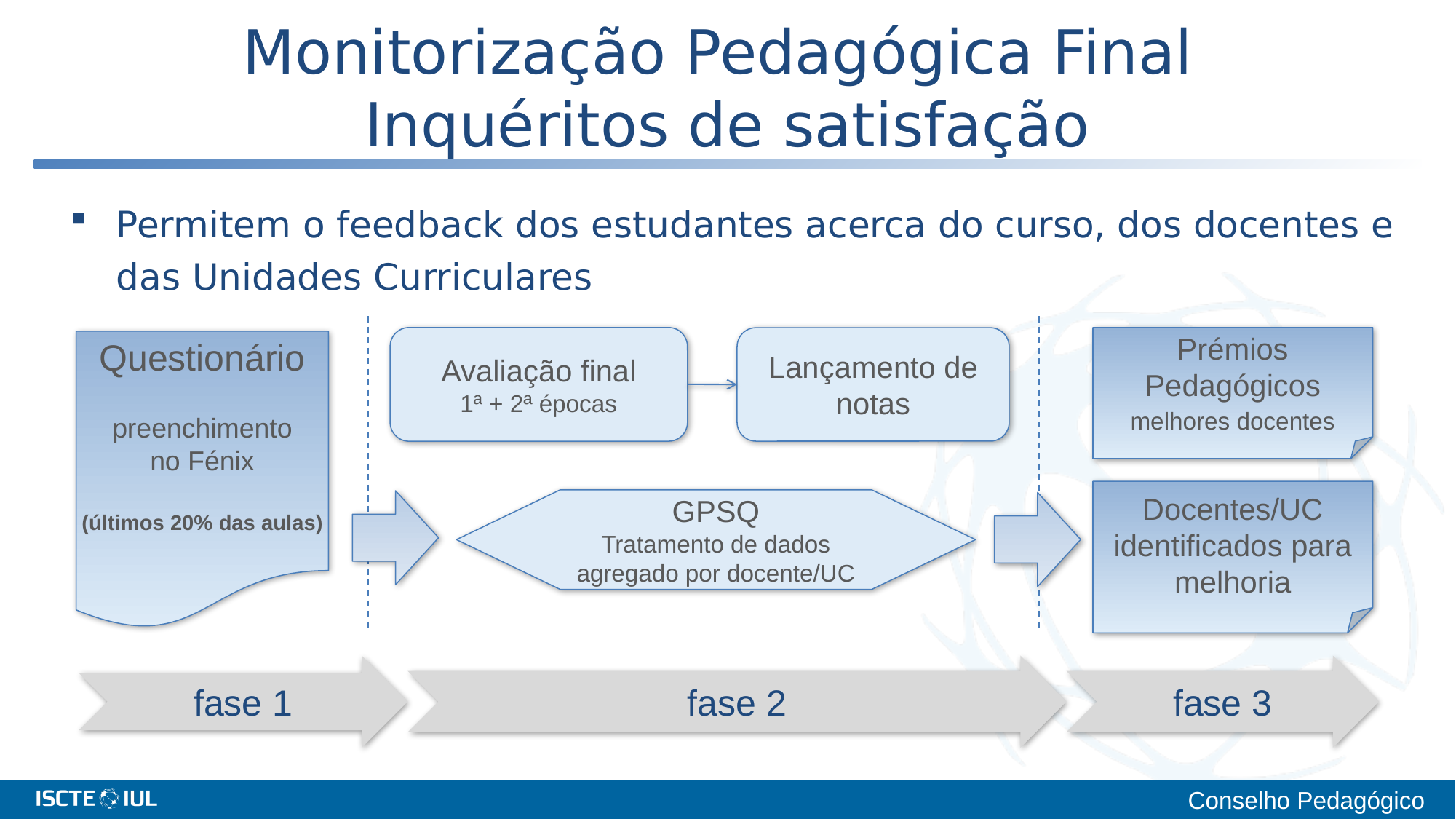

# Monitorização Pedagógica Final Inquéritos de satisfação
Permitem o feedback dos estudantes acerca do curso, dos docentes e das Unidades Curriculares

Avaliação final
1ª + 2ª épocas
Prémios Pedagógicos
melhores docentes
Lançamento de notas
Questionário

preenchimento
no Fénix

(últimos 20% das aulas)

Docentes/UC identificados para melhoria
GPSQ
Tratamento de dados agregado por docente/UC

fase 1
fase 2
fase 3